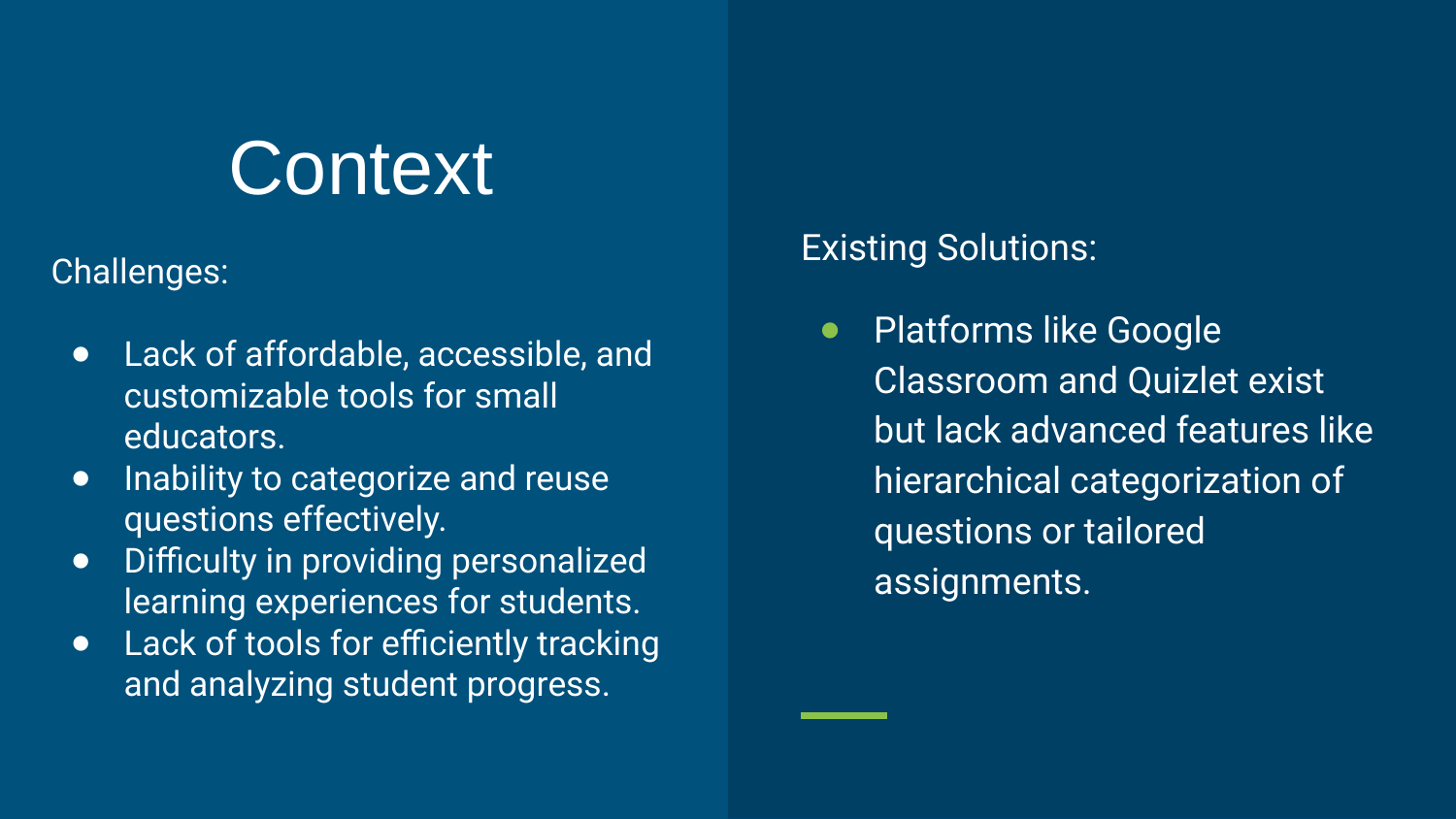

# Context
Existing Solutions:
Platforms like Google Classroom and Quizlet exist but lack advanced features like hierarchical categorization of questions or tailored assignments.
Challenges:

Lack of affordable, accessible, and customizable tools for small educators.
Inability to categorize and reuse questions effectively.
Difficulty in providing personalized learning experiences for students.
Lack of tools for efficiently tracking and analyzing student progress.